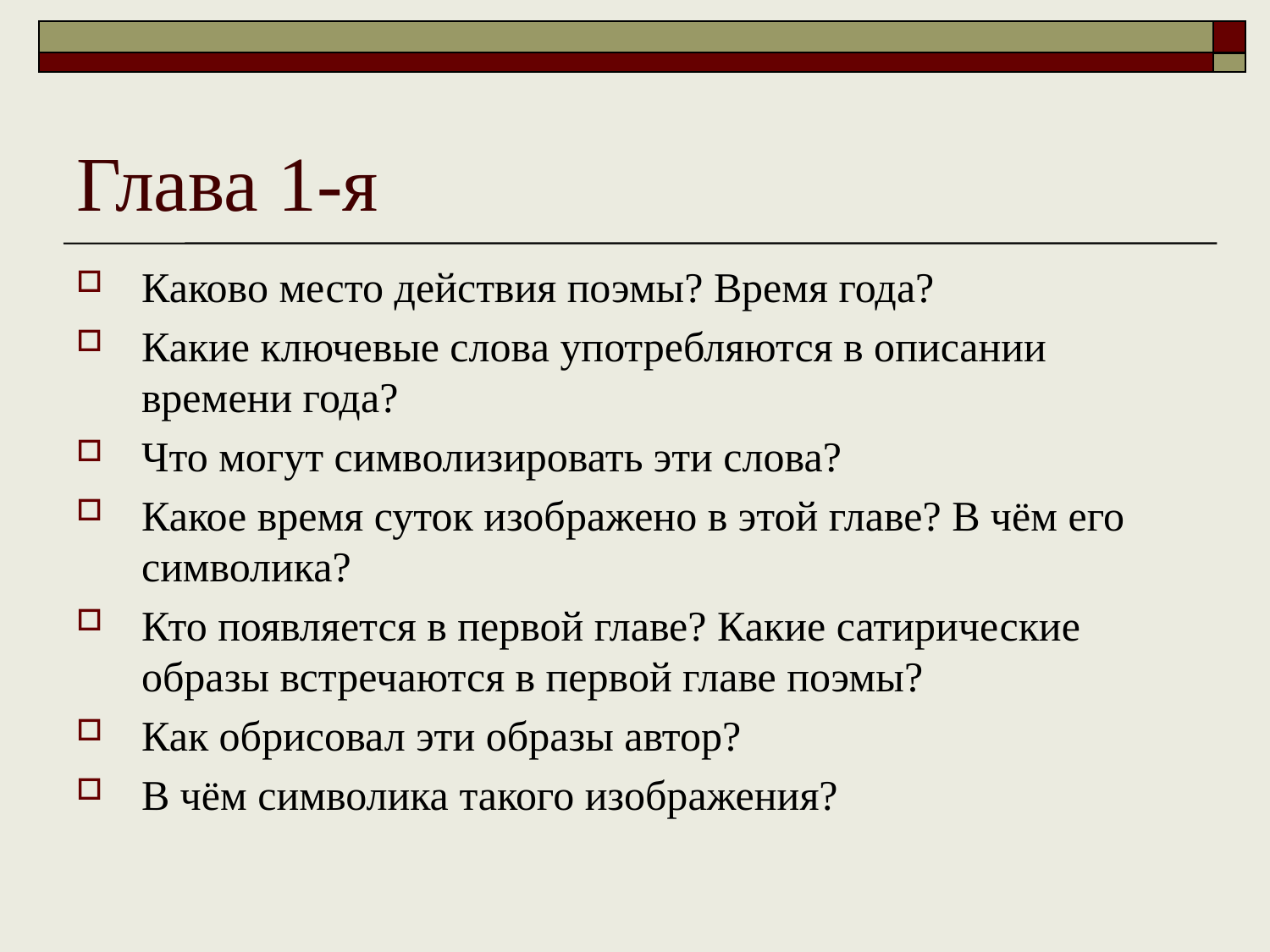

# Глава 1-я
Каково место действия поэмы? Время года?
Какие ключевые слова употребляются в описании времени года?
Что могут символизировать эти слова?
Какое время суток изображено в этой главе? В чём его символика?
Кто появляется в первой главе? Какие сатирические образы встречаются в первой главе поэмы?
Как обрисовал эти образы автор?
В чём символика такого изображения?